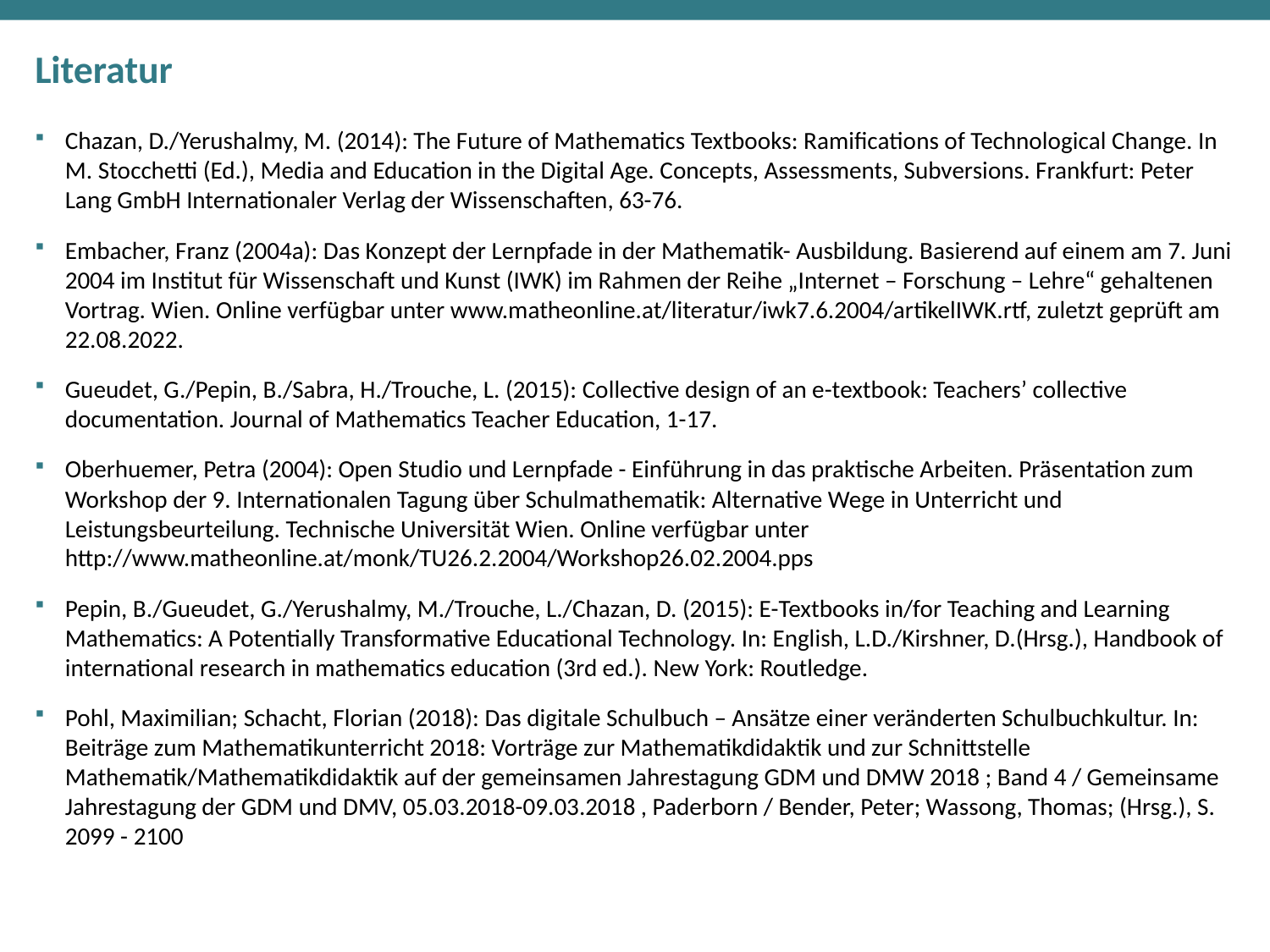

# Literatur
Chazan, D./Yerushalmy, M. (2014): The Future of Mathematics Textbooks: Ramifications of Technological Change. In M. Stocchetti (Ed.), Media and Education in the Digital Age. Concepts, Assessments, Subversions. Frankfurt: Peter Lang GmbH Internationaler Verlag der Wissenschaften, 63-76.
Embacher, Franz (2004a): Das Konzept der Lernpfade in der Mathematik- Ausbildung. Basierend auf einem am 7. Juni 2004 im Institut für Wissenschaft und Kunst (IWK) im Rahmen der Reihe „Internet – Forschung – Lehre“ gehaltenen Vortrag. Wien. Online verfügbar unter www.matheonline.at/literatur/iwk7.6.2004/artikelIWK.rtf, zuletzt geprüft am 22.08.2022.
Gueudet, G./Pepin, B./Sabra, H./Trouche, L. (2015): Collective design of an e-textbook: Teachers’ collective documentation. Journal of Mathematics Teacher Education, 1-17.
Oberhuemer, Petra (2004): Open Studio und Lernpfade - Einführung in das praktische Arbeiten. Präsentation zum Workshop der 9. Internationalen Tagung über Schulmathematik: Alternative Wege in Unterricht und Leistungsbeurteilung. Technische Universität Wien. Online verfügbar unter http://www.matheonline.at/monk/TU26.2.2004/Workshop26.02.2004.pps
Pepin, B./Gueudet, G./Yerushalmy, M./Trouche, L./Chazan, D. (2015): E-Textbooks in/for Teaching and Learning Mathematics: A Potentially Transformative Educational Technology. In: English, L.D./Kirshner, D.(Hrsg.), Handbook of international research in mathematics education (3rd ed.). New York: Routledge.
Pohl, Maximilian; Schacht, Florian (2018): Das digitale Schulbuch – Ansätze einer veränderten Schulbuchkultur. In: Beiträge zum Mathematikunterricht 2018: Vorträge zur Mathematikdidaktik und zur Schnittstelle Mathematik/Mathematikdidaktik auf der gemeinsamen Jahrestagung GDM und DMW 2018 ; Band 4 / Gemeinsame Jahrestagung der GDM und DMV, 05.03.2018-09.03.2018 , Paderborn / Bender, Peter; Wassong, Thomas; (Hrsg.), S. 2099 - 2100